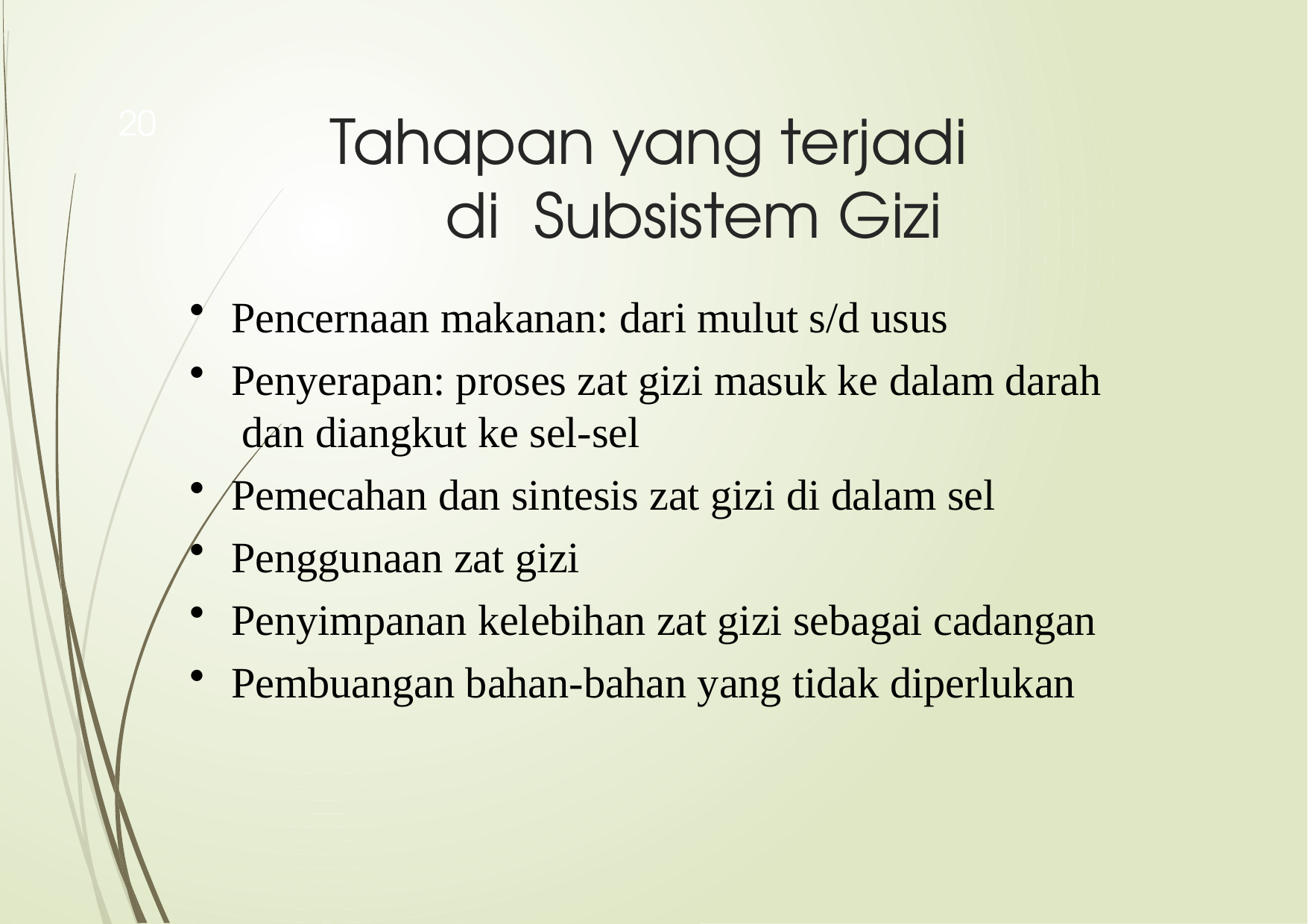

# Tahapan yang terjadi di  Subsistem Gizi
20
Pencernaan makanan: dari mulut s/d usus
Penyerapan: proses zat gizi masuk ke dalam darah  dan diangkut ke sel-sel
Pemecahan dan sintesis zat gizi di dalam sel
Penggunaan zat gizi
Penyimpanan kelebihan zat gizi sebagai cadangan
Pembuangan bahan-bahan yang tidak diperlukan